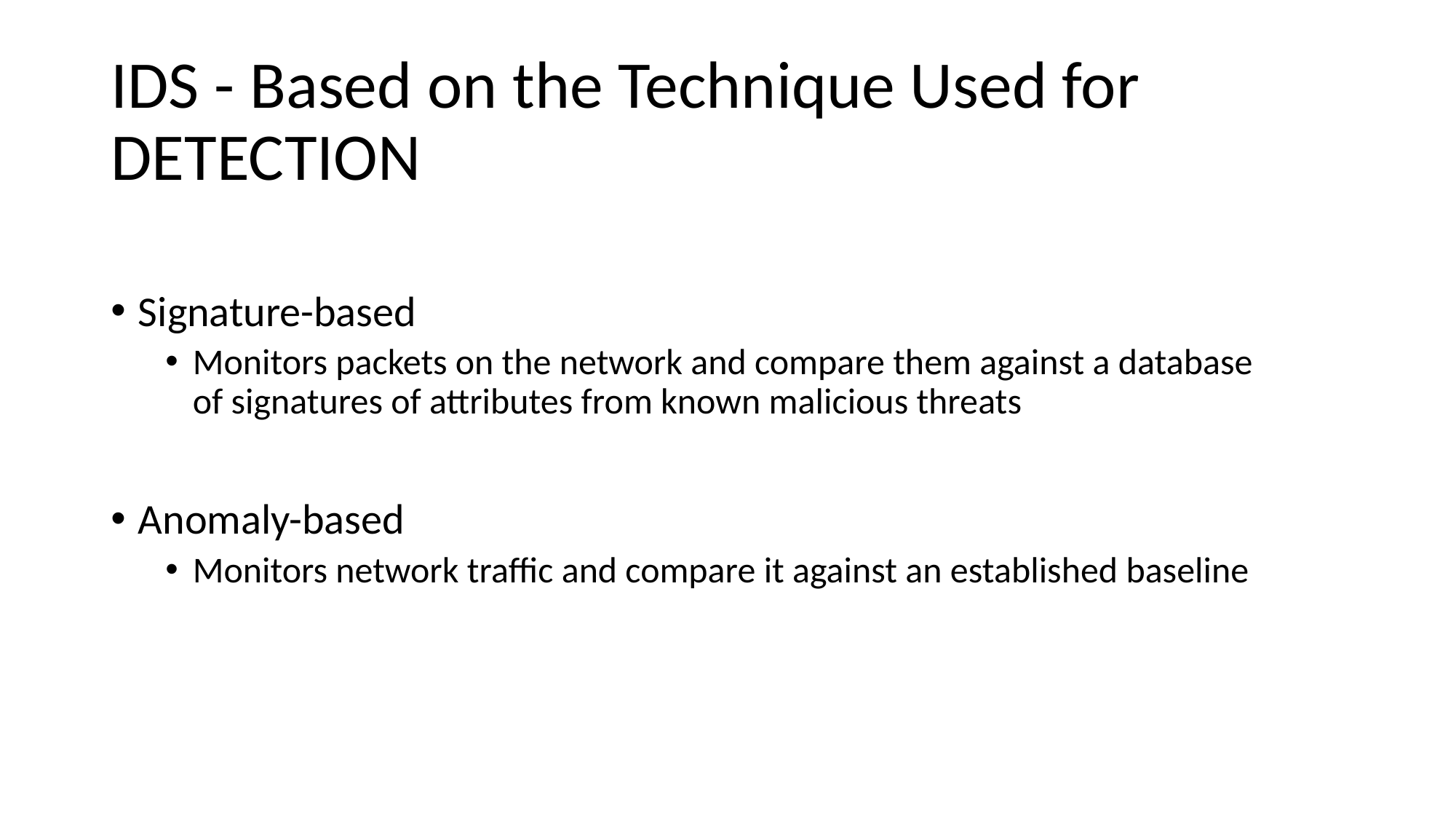

# IDS - Based on the Technique Used for DETECTION

Signature-based
Monitors packets on the network and compare them against a database of signatures of attributes from known malicious threats

Anomaly-based
Monitors network traffic and compare it against an established baseline